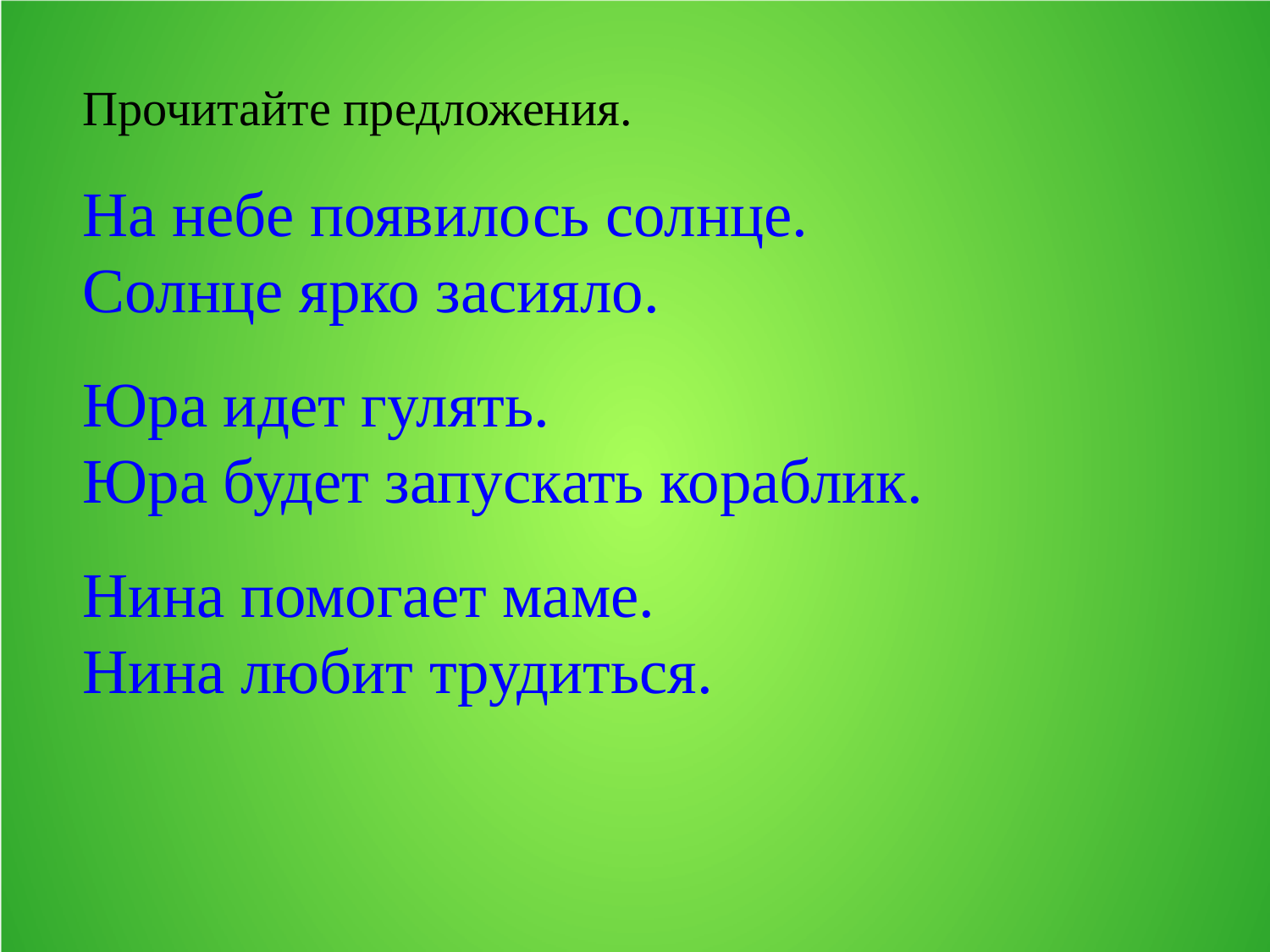

Прочитайте предложения.

На небе появилось солнце.
Солнце ярко засияло.

Юра идет гулять.
Юра будет запускать кораблик.

Нина помогает маме.
Нина любит трудиться.